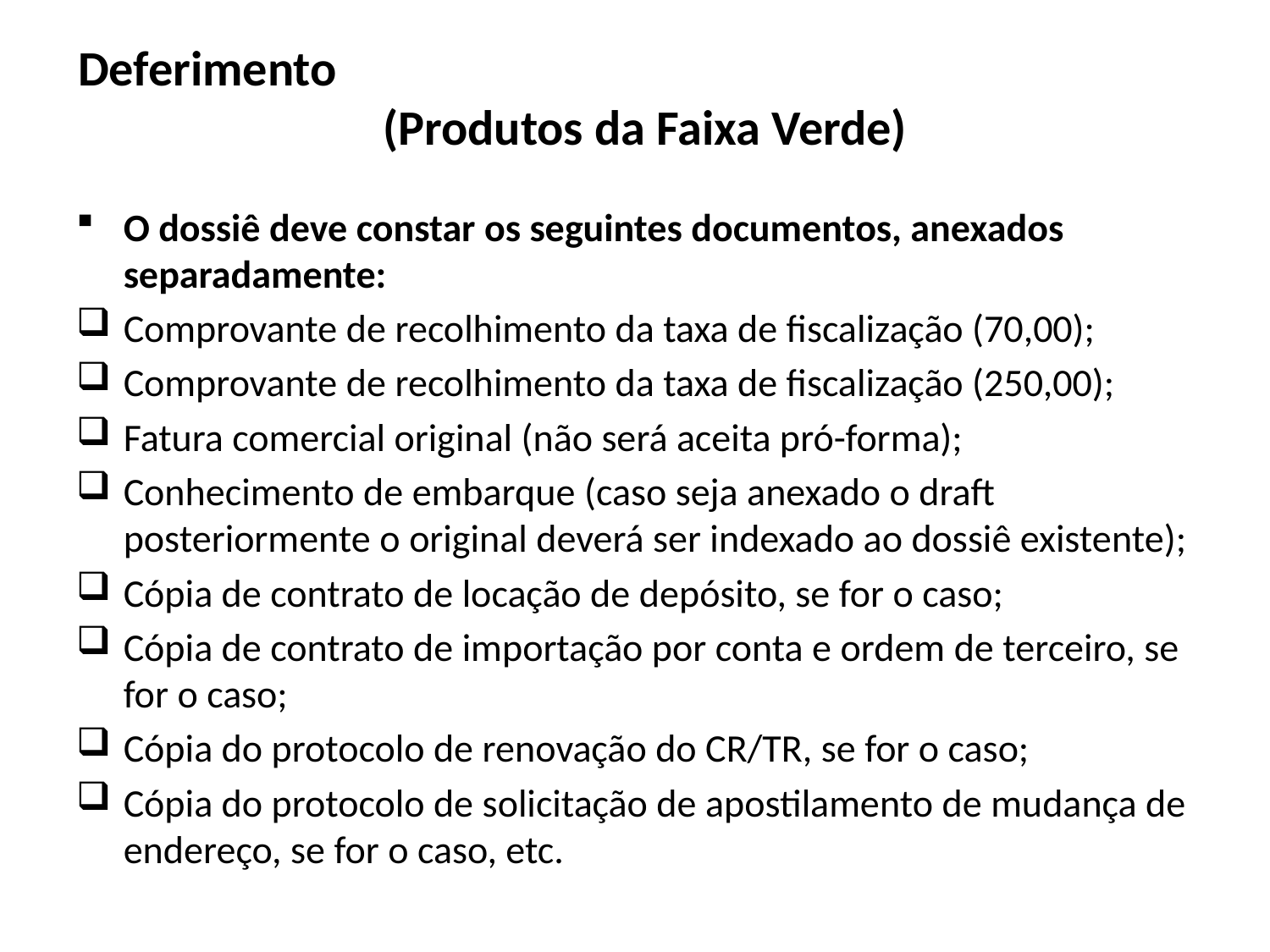

# Deferimento                                                                               (Produtos da Faixa Verde)
O dossiê deve constar os seguintes documentos, anexados separadamente:
Comprovante de recolhimento da taxa de fiscalização (70,00);
Comprovante de recolhimento da taxa de fiscalização (250,00);
Fatura comercial original (não será aceita pró-forma);
Conhecimento de embarque (caso seja anexado o draft posteriormente o original deverá ser indexado ao dossiê existente);
Cópia de contrato de locação de depósito, se for o caso;
Cópia de contrato de importação por conta e ordem de terceiro, se for o caso;
Cópia do protocolo de renovação do CR/TR, se for o caso;
Cópia do protocolo de solicitação de apostilamento de mudança de endereço, se for o caso, etc.